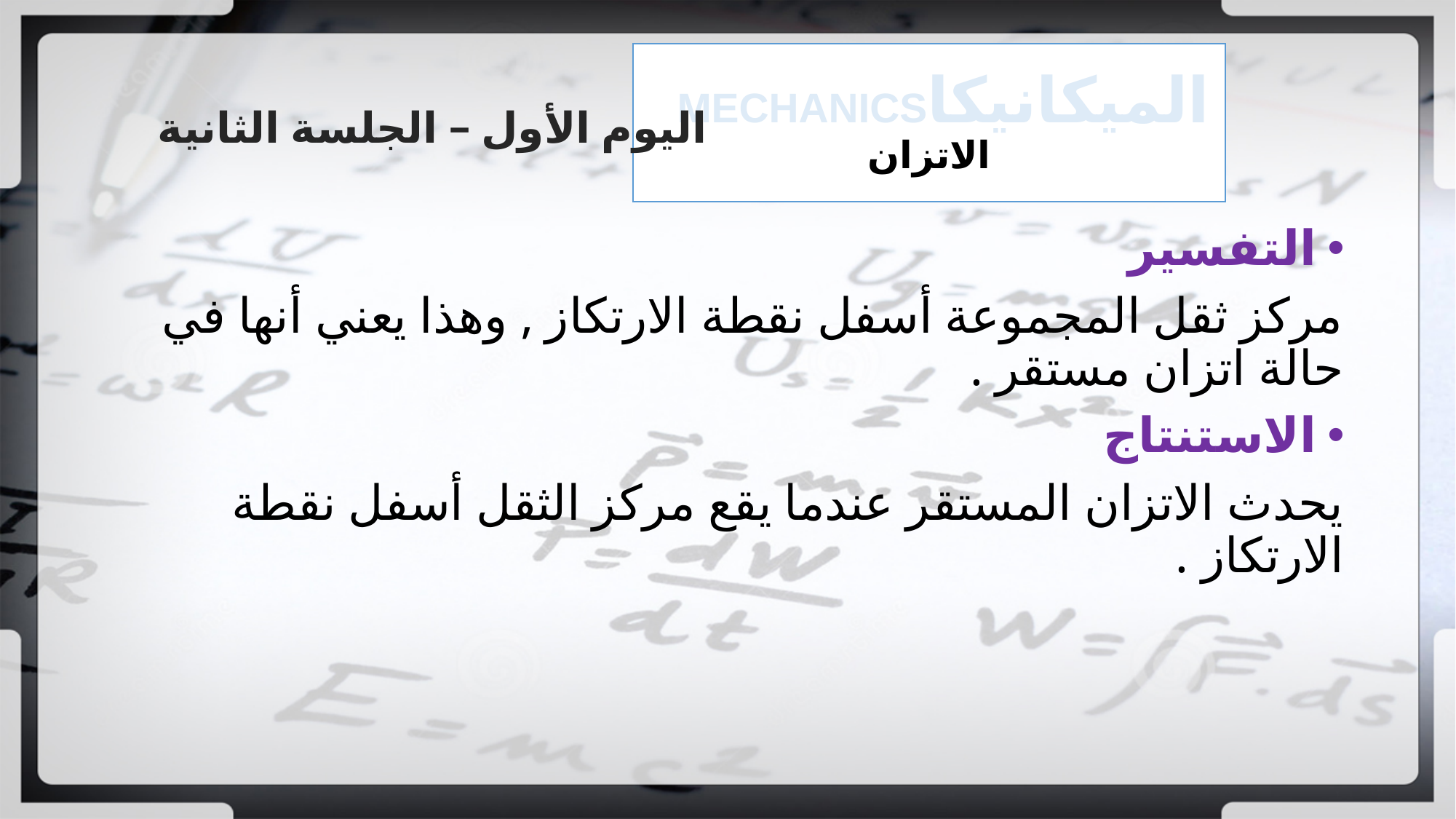

# الميكانيكاMECHANICS الاتزان
اليوم الأول – الجلسة الثانية
التفسير
مركز ثقل المجموعة أسفل نقطة الارتكاز , وهذا يعني أنها في حالة اتزان مستقر .
الاستنتاج
يحدث الاتزان المستقر عندما يقع مركز الثقل أسفل نقطة الارتكاز .